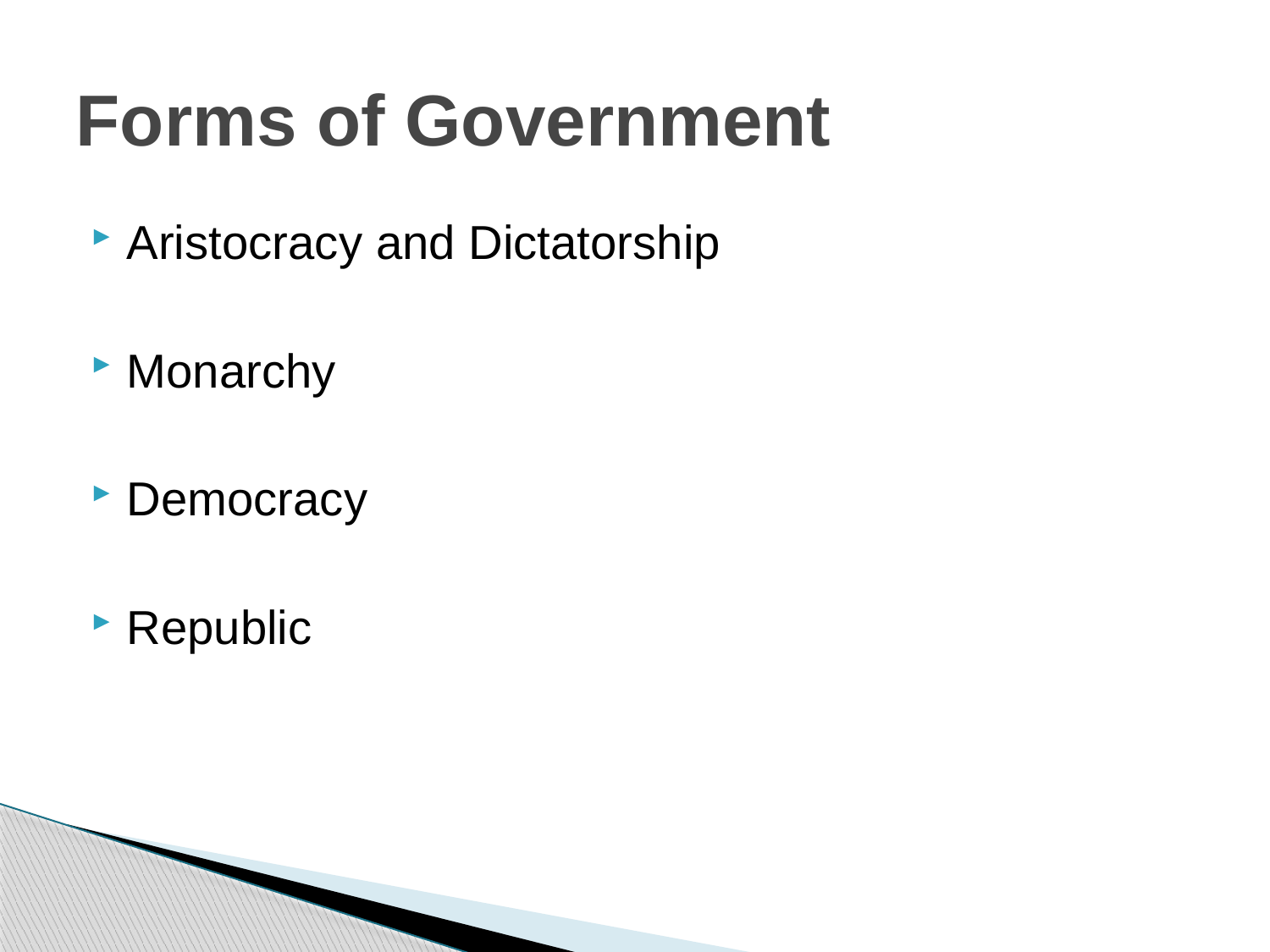

# Forms of Government
Aristocracy and Dictatorship

Monarchy

Democracy

Republic